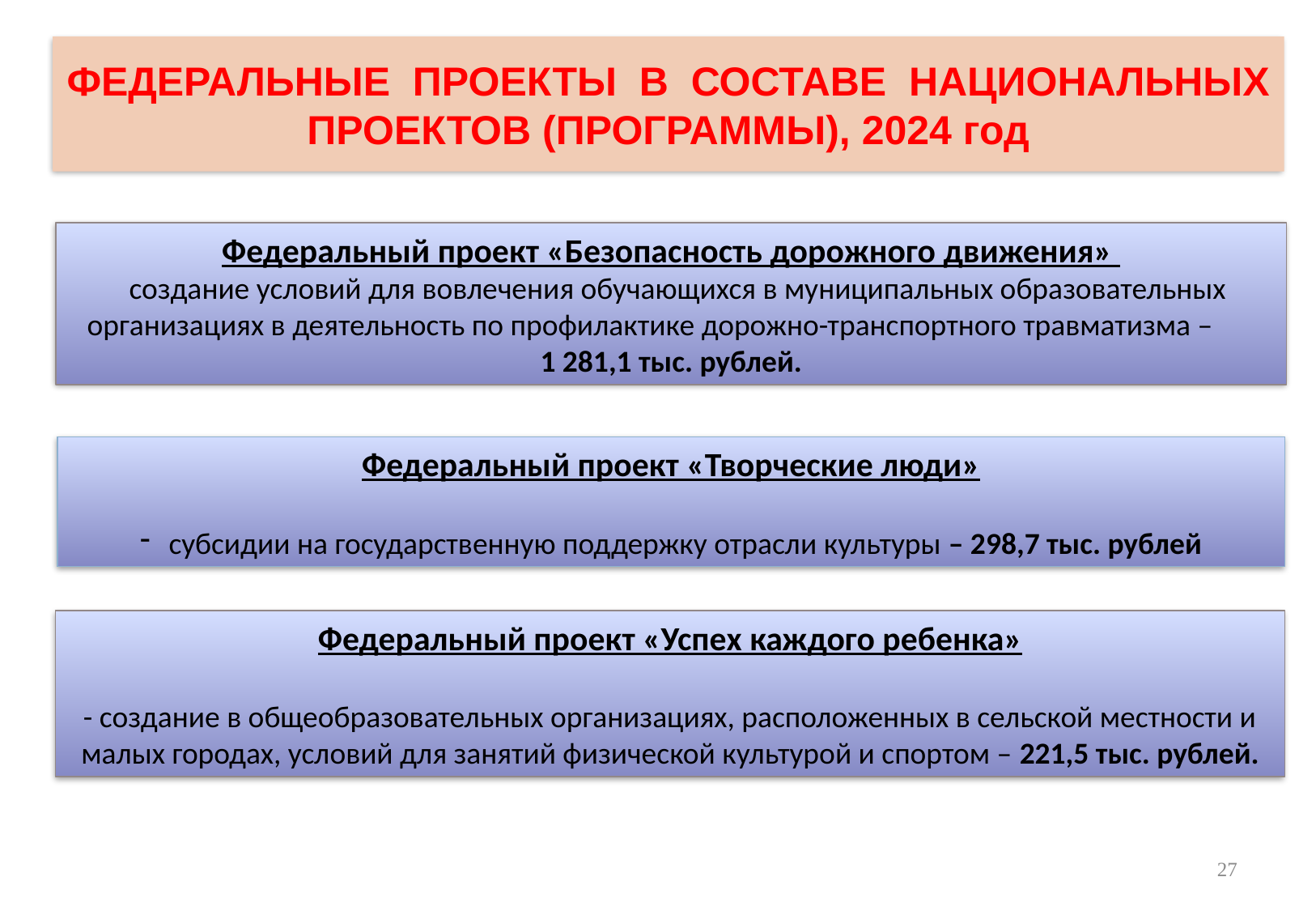

# ФЕДЕРАЛЬНЫЕ  ПРОЕКТЫ  В  СОСТАВЕ  НАЦИОНАЛЬНЫХ ПРОЕКТОВ (ПРОГРАММЫ), 2024 год
Федеральный проект «Безопасность дорожного движения»
  создание условий для вовлечения обучающихся в муниципальных образовательных организациях в деятельность по профилактике дорожно-транспортного травматизма –
1 281,1 тыс. рублей.
Федеральный проект «Творческие люди»

субсидии на государственную поддержку отрасли культуры – 298,7 тыс. рублей
Федеральный проект «Успех каждого ребенка»

- создание в общеобразовательных организациях, расположенных в сельской местности и малых городах, условий для занятий физической культурой и спортом – 221,5 тыс. рублей.
27